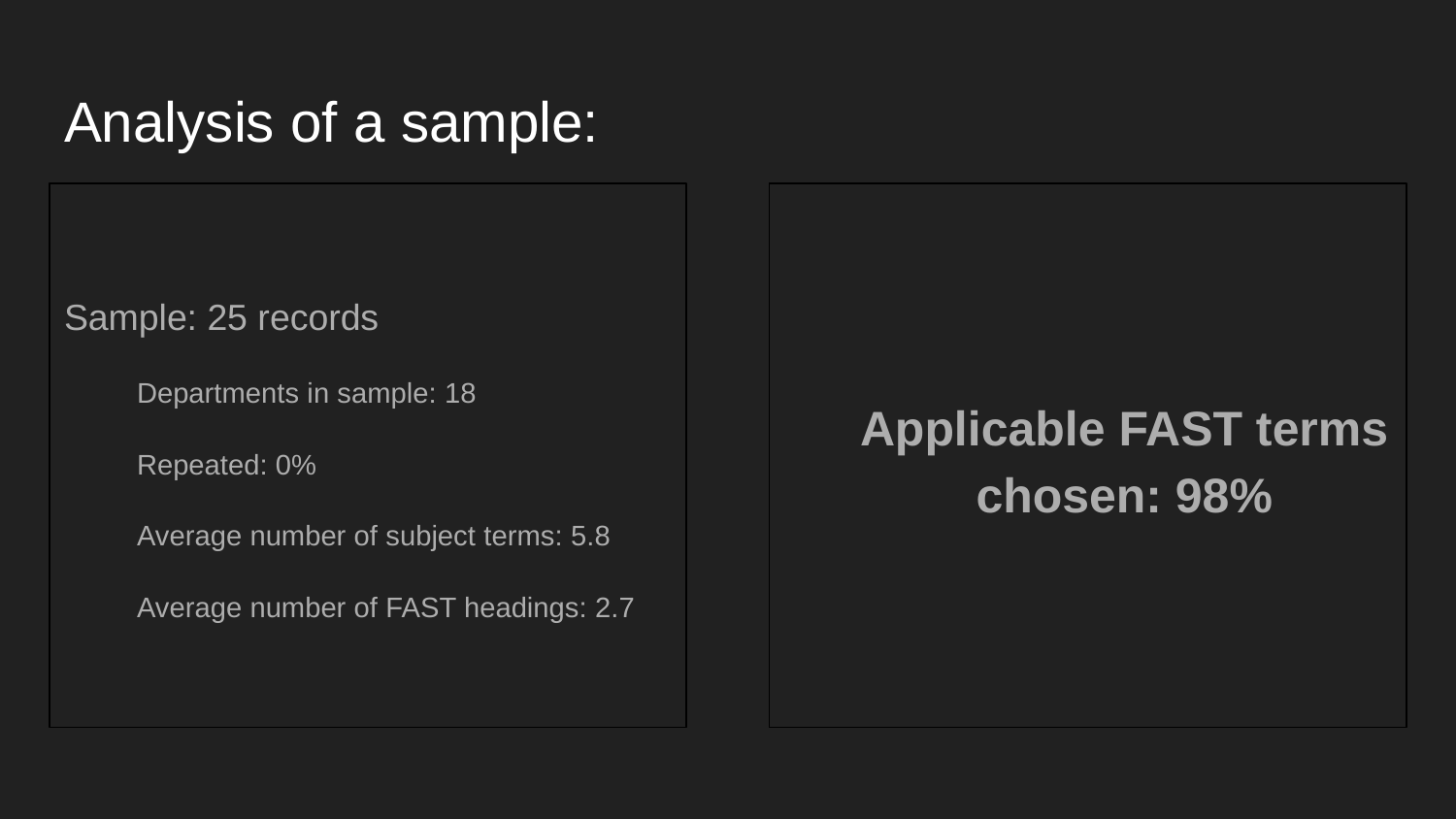

# Analysis of a sample:
Sample: 25 records
Departments in sample: 18
Repeated: 0%
Average number of subject terms: 5.8
Average number of FAST headings: 2.7
Applicable FAST terms chosen: 98%